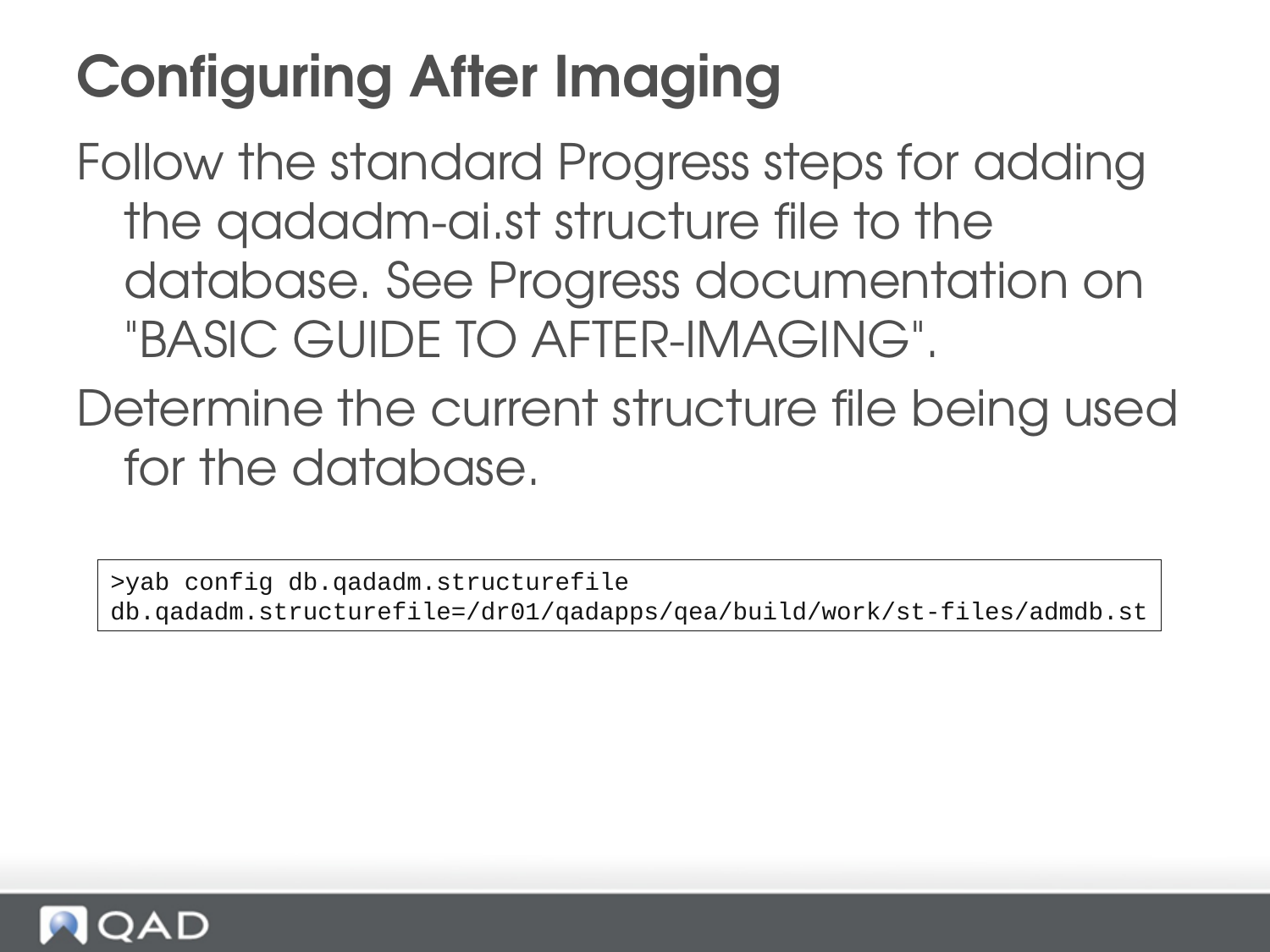

# Configuring After Imaging
Follow the standard Progress steps for adding the qadadm-ai.st structure file to the database. See Progress documentation on "BASIC GUIDE TO AFTER-IMAGING".
Determine the current structure file being used for the database.
>yab config db.qadadm.structurefile
db.qadadm.structurefile=/dr01/qadapps/qea/build/work/st-files/admdb.st